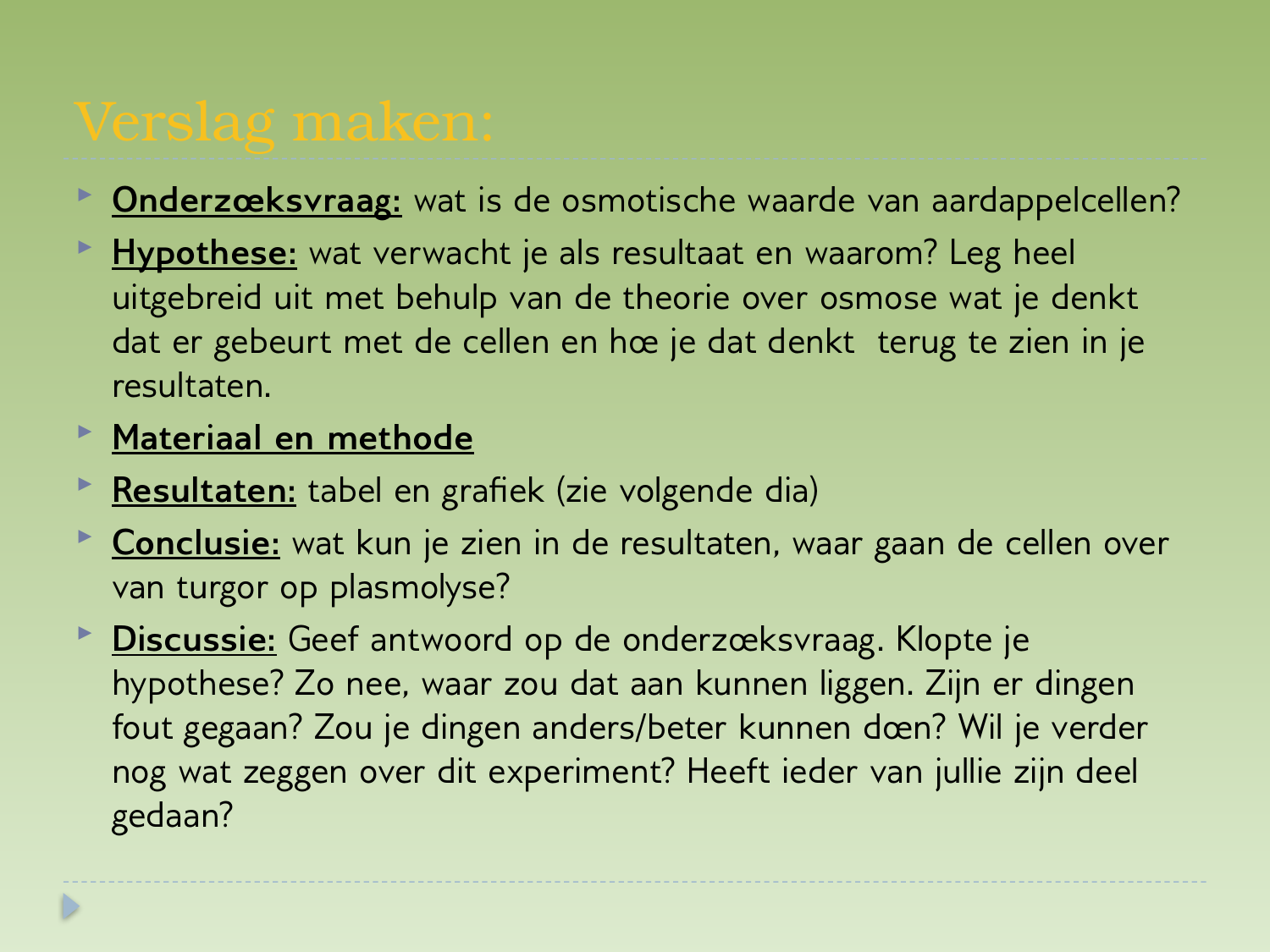

# Verslag maken:
Onderzoeksvraag: wat is de osmotische waarde van aardappelcellen?
Hypothese: wat verwacht je als resultaat en waarom? Leg heel uitgebreid uit met behulp van de theorie over osmose wat je denkt dat er gebeurt met de cellen en hoe je dat denkt  terug te zien in je resultaten.
Materiaal en methode
Resultaten: tabel en grafiek (zie volgende dia)
Conclusie: wat kun je zien in de resultaten, waar gaan de cellen over van turgor op plasmolyse?
Discussie: Geef antwoord op de onderzoeksvraag. Klopte je hypothese? Zo nee, waar zou dat aan kunnen liggen. Zijn er dingen fout gegaan? Zou je dingen anders/beter kunnen doen? Wil je verder nog wat zeggen over dit experiment? Heeft ieder van jullie zijn deel gedaan?